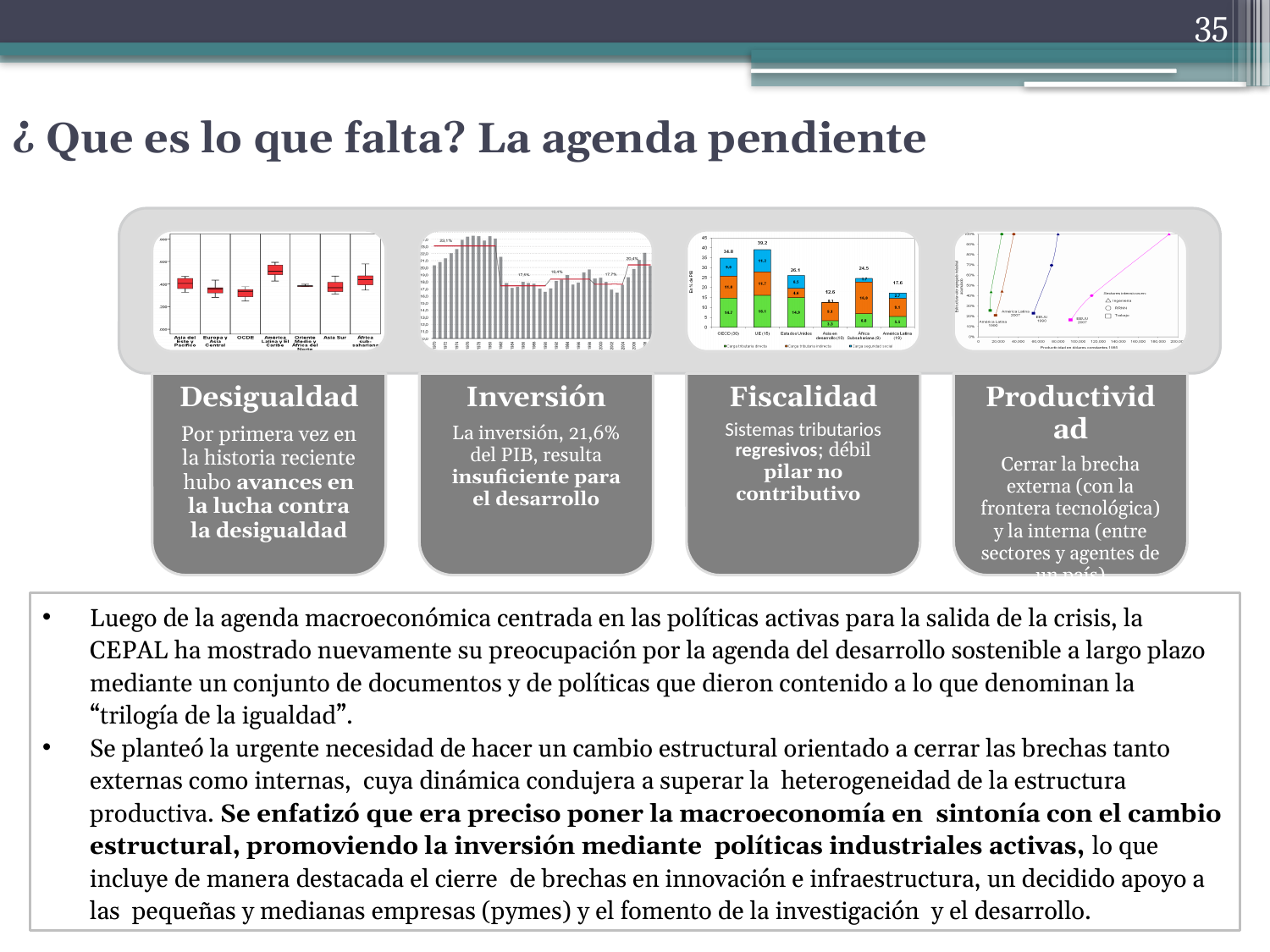

35
¿ Que es lo que falta? La agenda pendiente
Desigualdad
Por primera vez en la historia reciente hubo avances en la lucha contra la desigualdad
Inversión
La inversión, 21,6% del PIB, resulta insuficiente para el desarrollo
Fiscalidad
Sistemas tributarios regresivos; débil pilar no contributivo
Productividad
Cerrar la brecha externa (con la frontera tecnológica) y la interna (entre sectores y agentes de un país)
Luego de la agenda macroeconómica centrada en las políticas activas para la salida de la crisis, la CEPAL ha mostrado nuevamente su preocupación por la agenda del desarrollo sostenible a largo plazo mediante un conjunto de documentos y de políticas que dieron contenido a lo que denominan la “trilogía de la igualdad”.
Se planteó la urgente necesidad de hacer un cambio estructural orientado a cerrar las brechas tanto externas como internas,  cuya dinámica condujera a superar la  heterogeneidad de la estructura  productiva. Se enfatizó que era preciso poner la macroeconomía en  sintonía con el cambio estructural, promoviendo la inversión mediante  políticas industriales activas, lo que incluye de manera destacada el cierre  de brechas en innovación e infraestructura, un decidido apoyo a las  pequeñas y medianas empresas (pymes) y el fomento de la investigación  y el desarrollo.